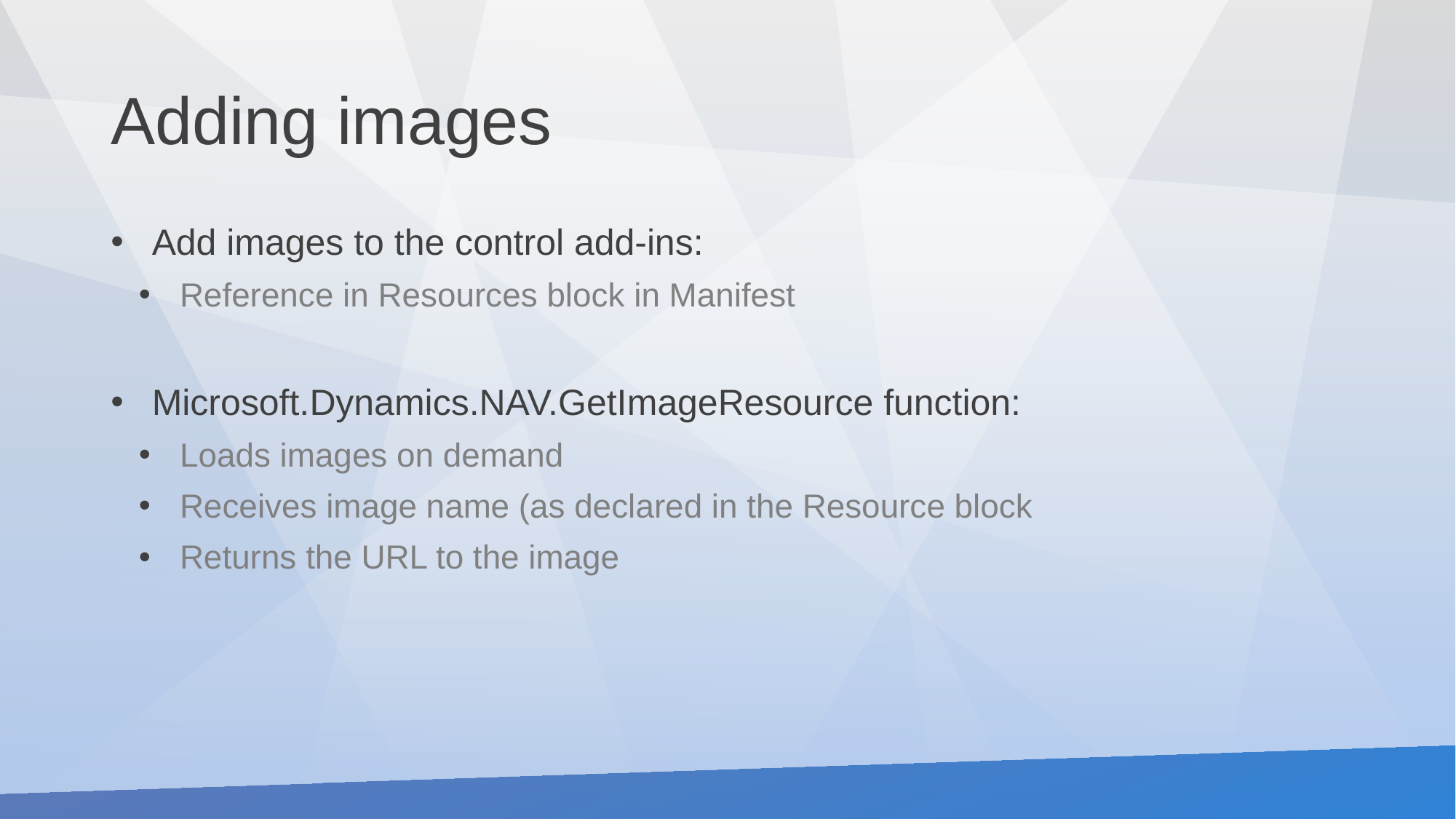

# Adding images
Add images to the control add-ins:
Reference in Resources block in Manifest

Microsoft.Dynamics.NAV.GetImageResource function:
Loads images on demand
Receives image name (as declared in the Resource block
Returns the URL to the image